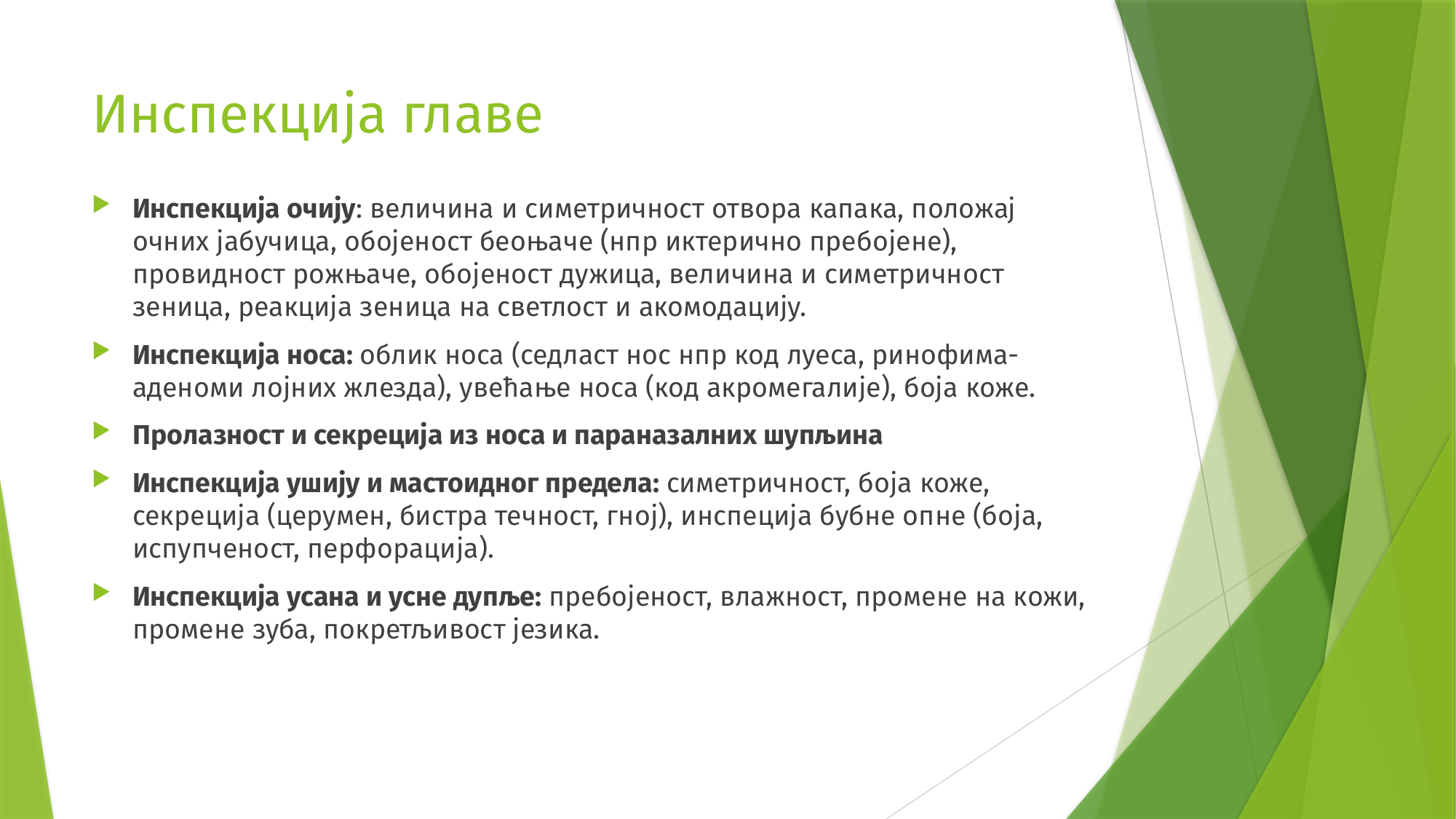

# Инспекција главе
Инспекција очију: величина и симетричност отвора капака, положај очних јабучица, обојеност беоњаче (нпр иктерично пребојене), провидност рожњаче, обојеност дужица, величина и симетричност зеница, реакција зеница на светлост и акомодацију.
Инспекција носа: облик носа (седласт нос нпр код луеса, ринофима-аденоми лојних жлезда), увећање носа (код акромегалије), боја коже.
Пролазност и секреција из носа и параназалних шупљина
Инспекција ушију и мастоидног предела: симетричност, боја коже, секреција (церумен, бистра течност, гној), инспеција бубне опне (боја, испупченост, перфорација).
Инспекција усана и усне дупље: пребојеност, влажност, промене на кожи, промене зуба, покретљивост језика.